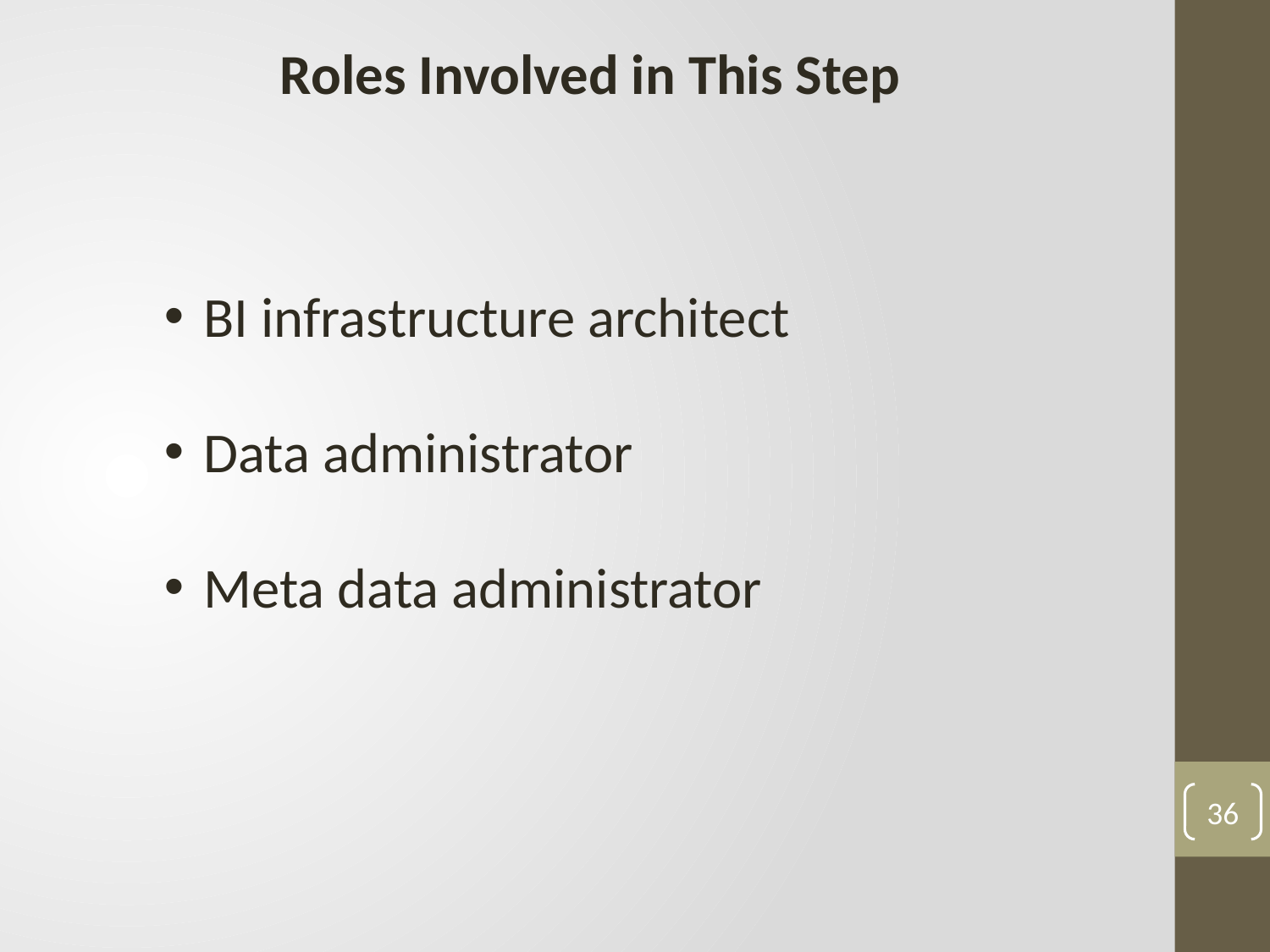

Roles Involved in This Step
BI infrastructure architect

Data administrator

Meta data administrator
36